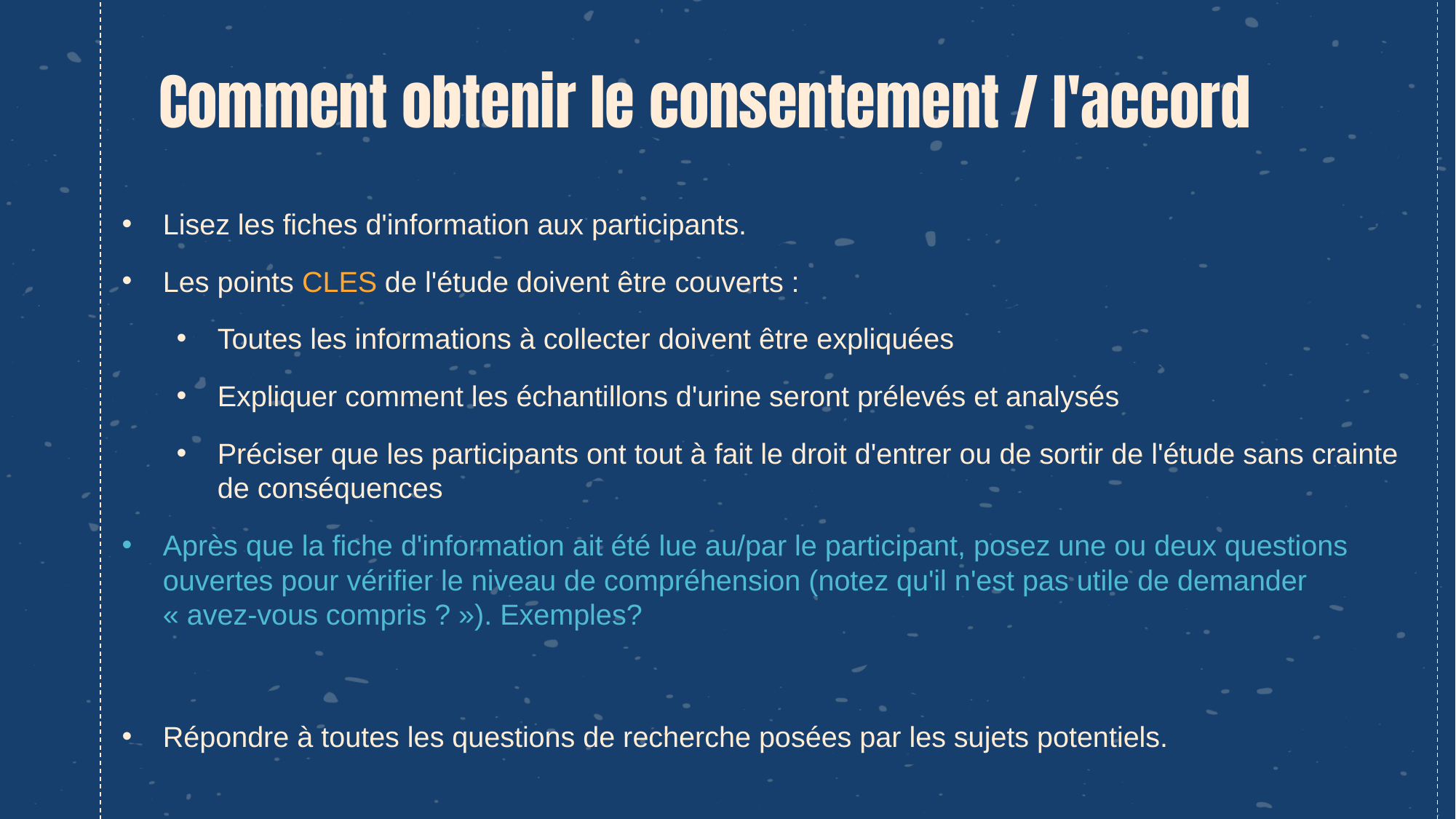

# Comment obtenir le consentement / l'accord
Lisez les fiches d'information aux participants.
Les points CLES de l'étude doivent être couverts :
Toutes les informations à collecter doivent être expliquées
Expliquer comment les échantillons d'urine seront prélevés et analysés
Préciser que les participants ont tout à fait le droit d'entrer ou de sortir de l'étude sans crainte de conséquences
Après que la fiche d'information ait été lue au/par le participant, posez une ou deux questions ouvertes pour vérifier le niveau de compréhension (notez qu'il n'est pas utile de demander « avez-vous compris ? »). Exemples?

Répondre à toutes les questions de recherche posées par les sujets potentiels.